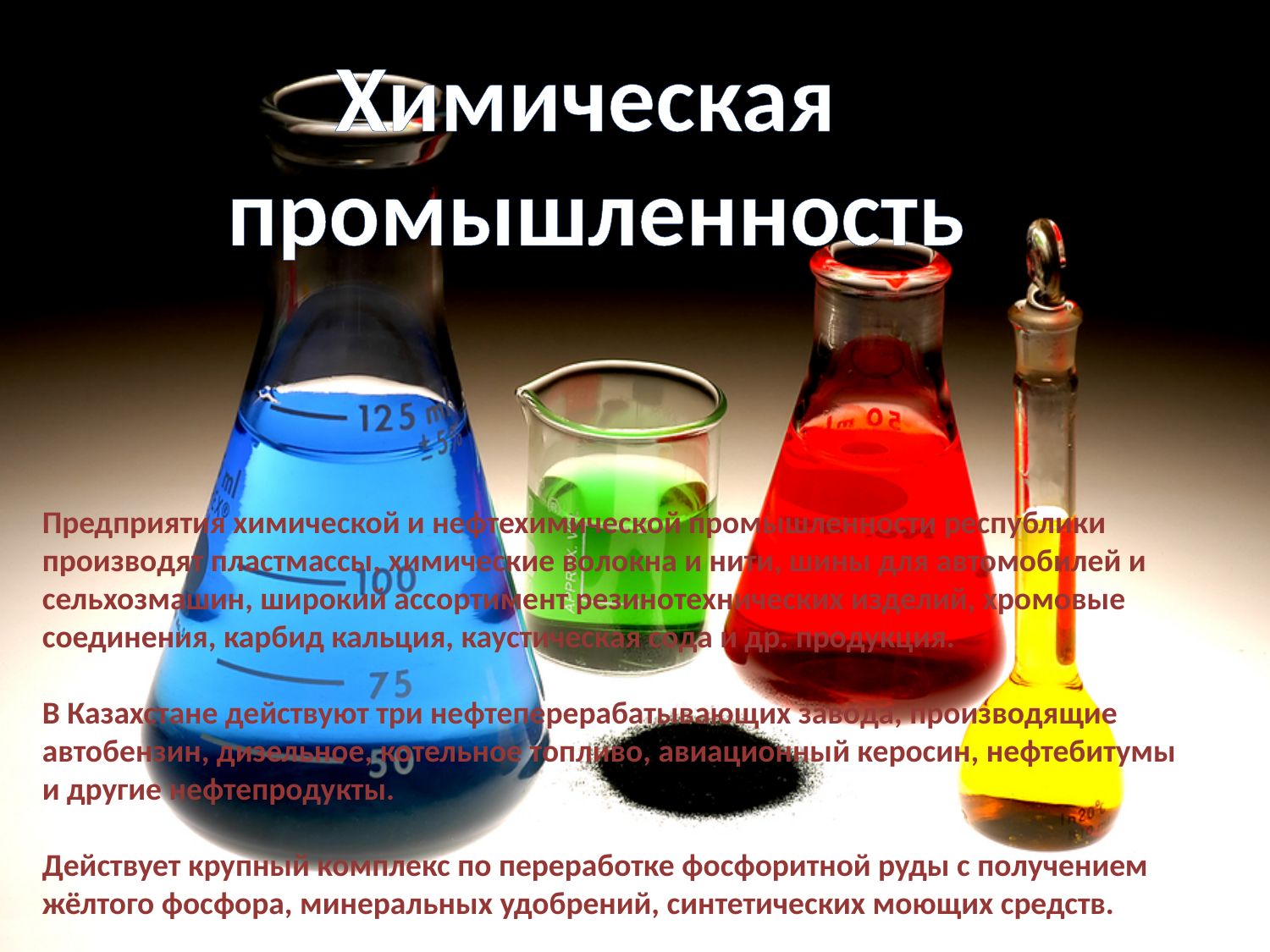

Химическая
 промышленность
Предприятия химической и нефтехимической промышленности республики производят пластмассы, химические волокна и нити, шины для автомобилей и сельхозмашин, широкий ассортимент резинотехнических изделий, хромовые соединения, карбид кальция, каустическая сода и др. продукция.

В Казахстане действуют три нефтеперерабатывающих завода, производящие автобензин, дизельное, котельное топливо, авиационный керосин, нефтебитумы и другие нефтепродукты.

Действует крупный комплекс по переработке фосфоритной руды с получением жёлтого фосфора, минеральных удобрений, синтетических моющих средств.